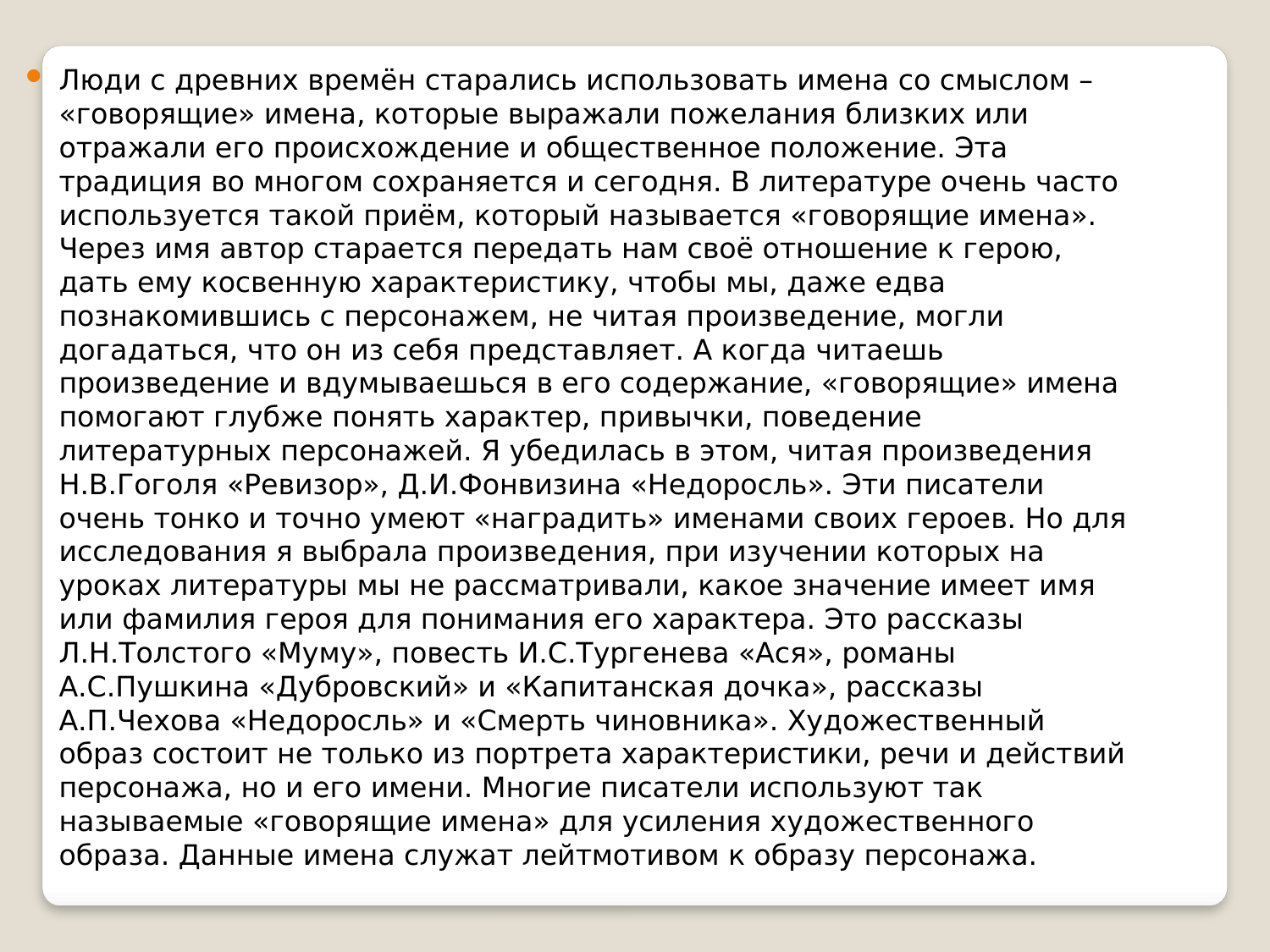

Люди с древних времён старались использовать имена со смыслом – «говорящие» имена, которые выражали пожелания близких или отражали его происхождение и общественное положение. Эта традиция во многом сохраняется и сегодня. В литературе очень часто используется такой приём, который называется «говорящие имена». Через имя автор старается передать нам своё отношение к герою, дать ему косвенную характеристику, чтобы мы, даже едва познакомившись с персонажем, не читая произведение, могли догадаться, что он из себя представляет. А когда читаешь произведение и вдумываешься в его содержание, «говорящие» имена помогают глубже понять характер, привычки, поведение литературных персонажей. Я убедилась в этом, читая произведения Н.В.Гоголя «Ревизор», Д.И.Фонвизина «Недоросль». Эти писатели очень тонко и точно умеют «наградить» именами своих героев. Но для исследования я выбрала произведения, при изучении которых на уроках литературы мы не рассматривали, какое значение имеет имя или фамилия героя для понимания его характера. Это рассказы Л.Н.Толстого «Муму», повесть И.С.Тургенева «Ася», романы А.С.Пушкина «Дубровский» и «Капитанская дочка», рассказы А.П.Чехова «Недоросль» и «Смерть чиновника». Художественный образ состоит не только из портрета характеристики, речи и действий персонажа, но и его имени. Многие писатели используют так называемые «говорящие имена» для усиления художественного  образа. Данные имена служат лейтмотивом к образу персонажа.